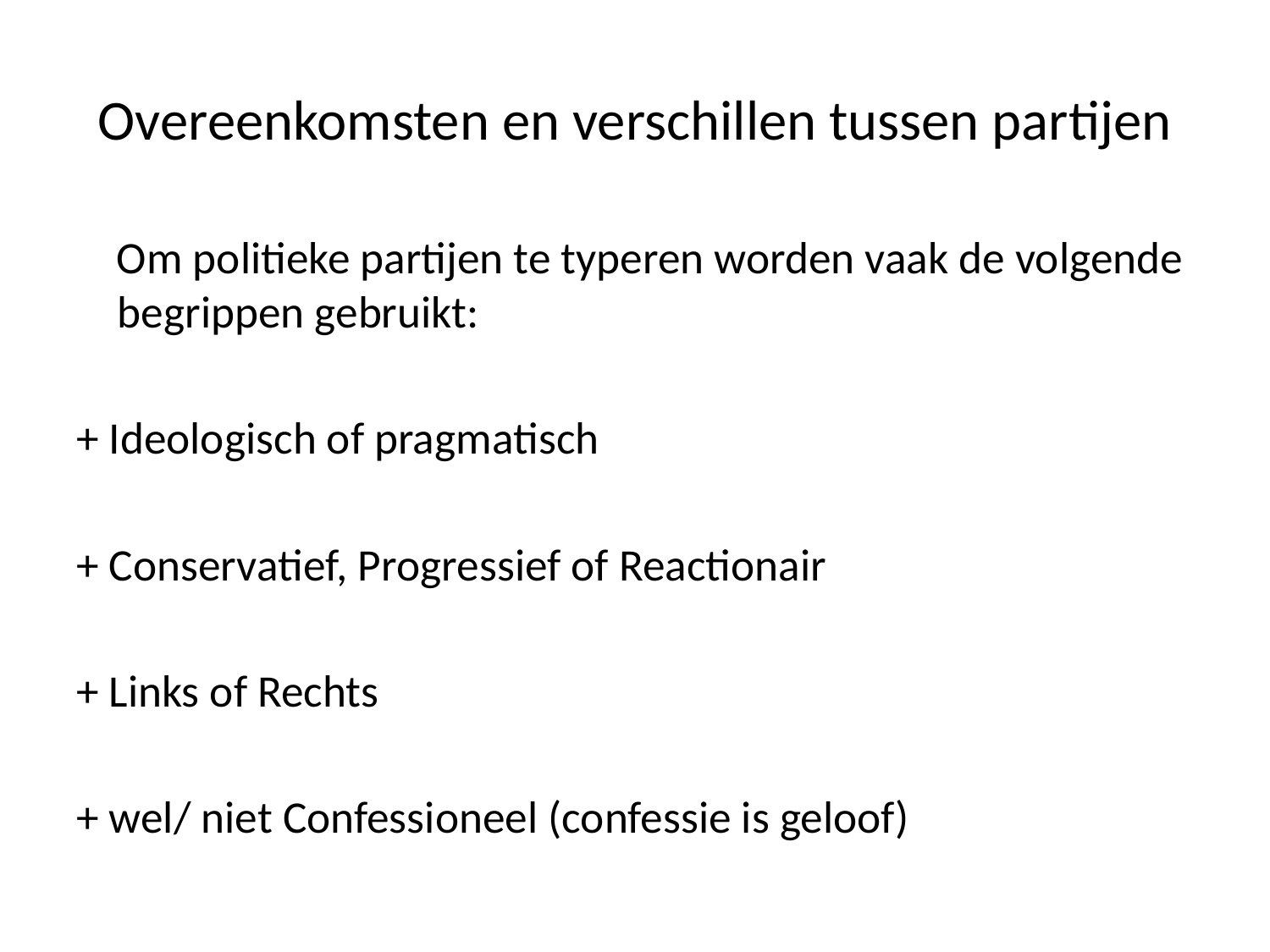

# Overeenkomsten en verschillen tussen partijen
    Om politieke partijen te typeren worden vaak de volgende begrippen gebruikt:

+ Ideologisch of pragmatisch

+ Conservatief, Progressief of Reactionair

+ Links of Rechts

+ wel/ niet Confessioneel (confessie is geloof)